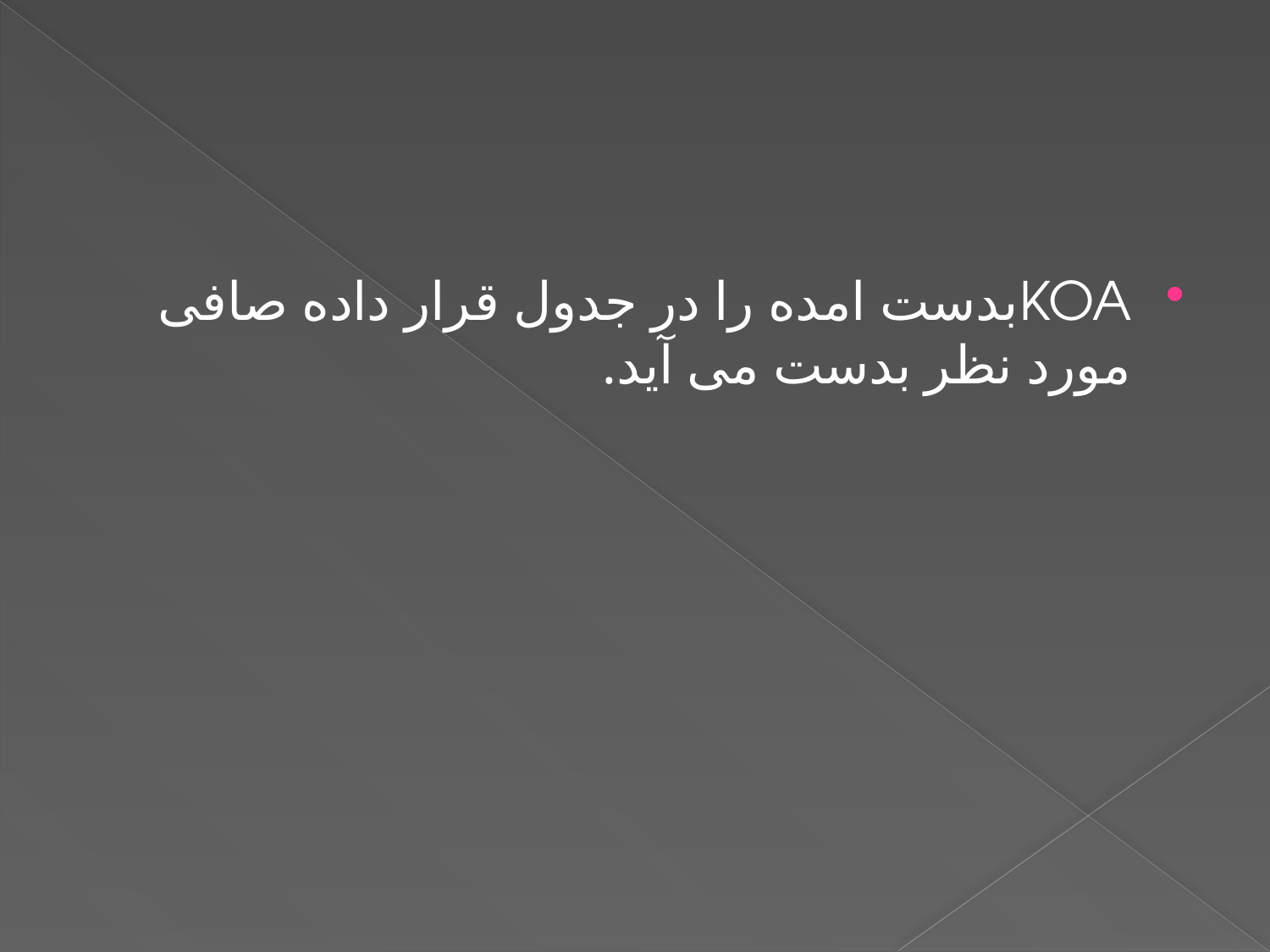

#
KOAبدست امده را در جدول قرار داده صافی مورد نظر بدست می آید.